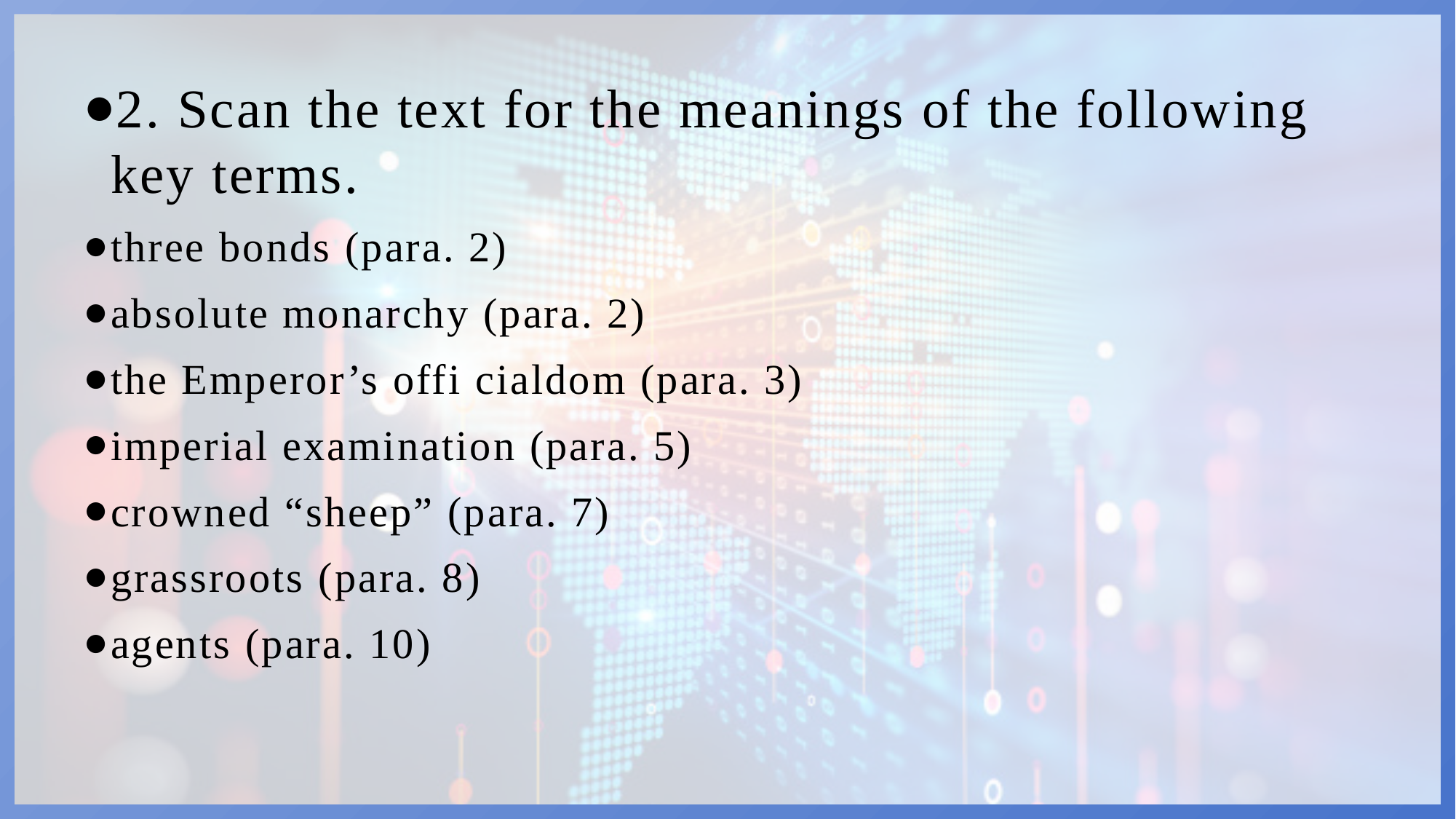

2. Scan the text for the meanings of the following key terms.
three bonds (para. 2)
absolute monarchy (para. 2)
the Emperor’s offi cialdom (para. 3)
imperial examination (para. 5)
crowned “sheep” (para. 7)
grassroots (para. 8)
agents (para. 10)